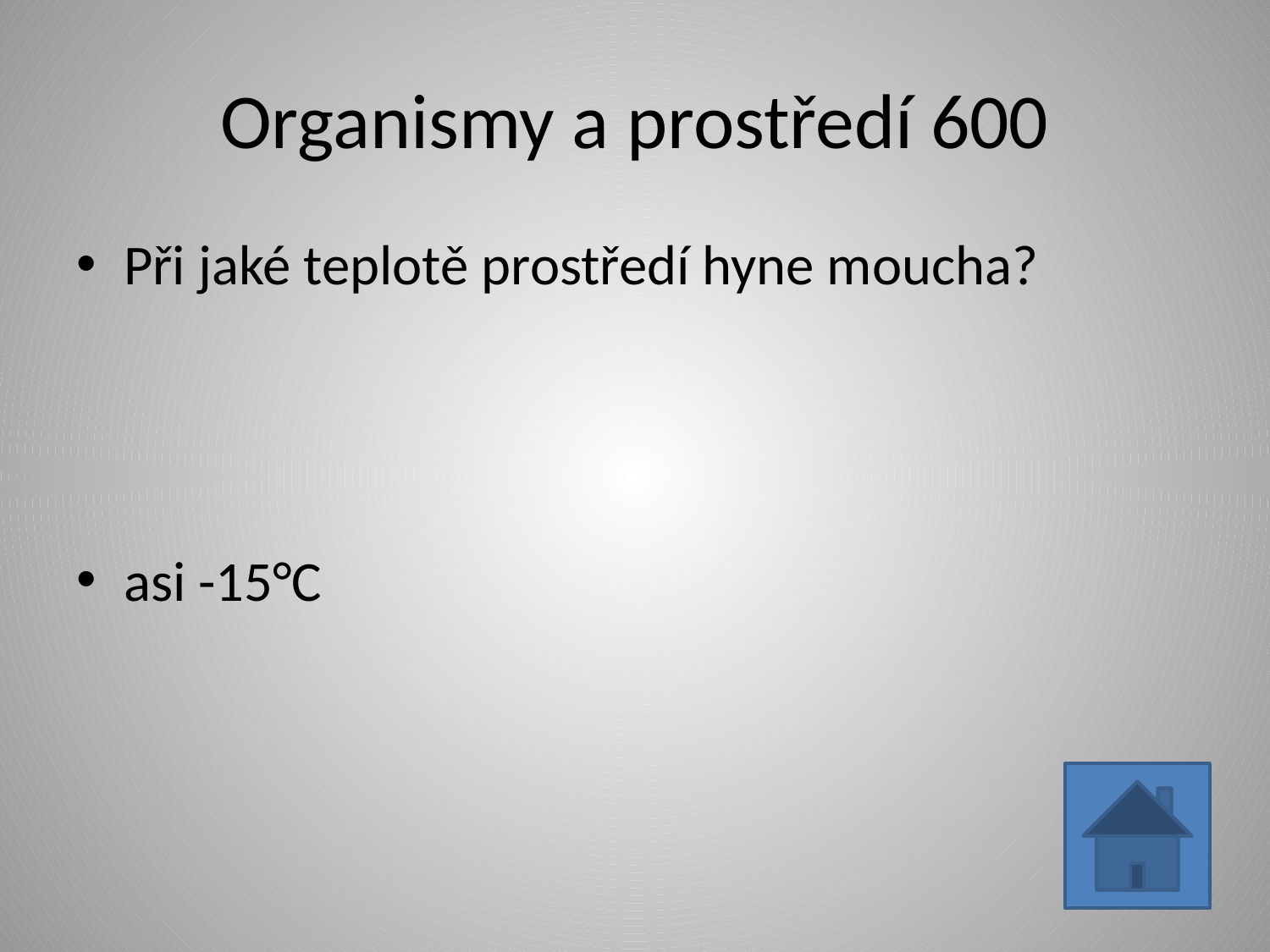

# Organismy a prostředí 600
Při jaké teplotě prostředí hyne moucha?

asi -15°C